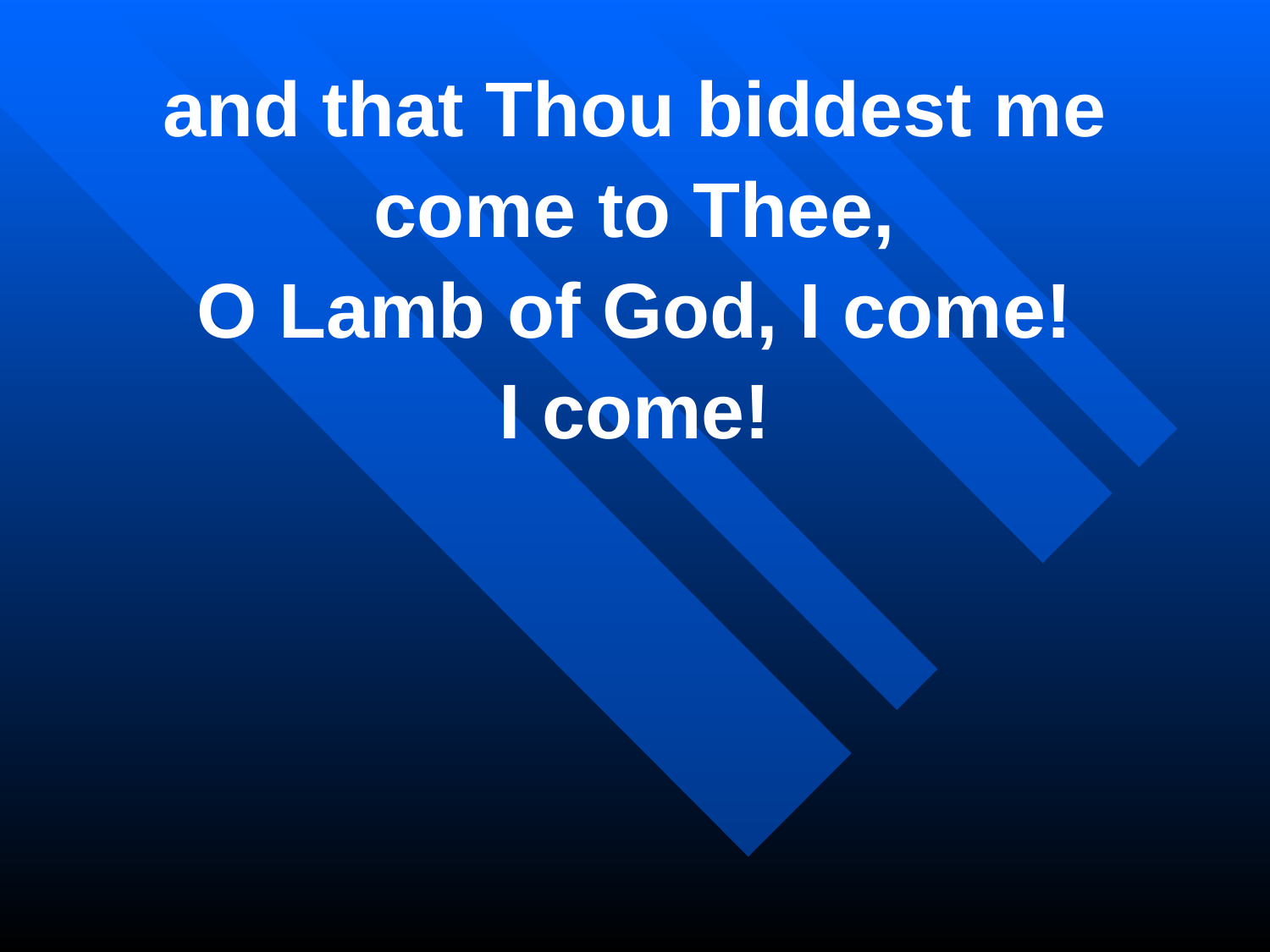

and that Thou biddest me
come to Thee,
O Lamb of God, I come!
I come!